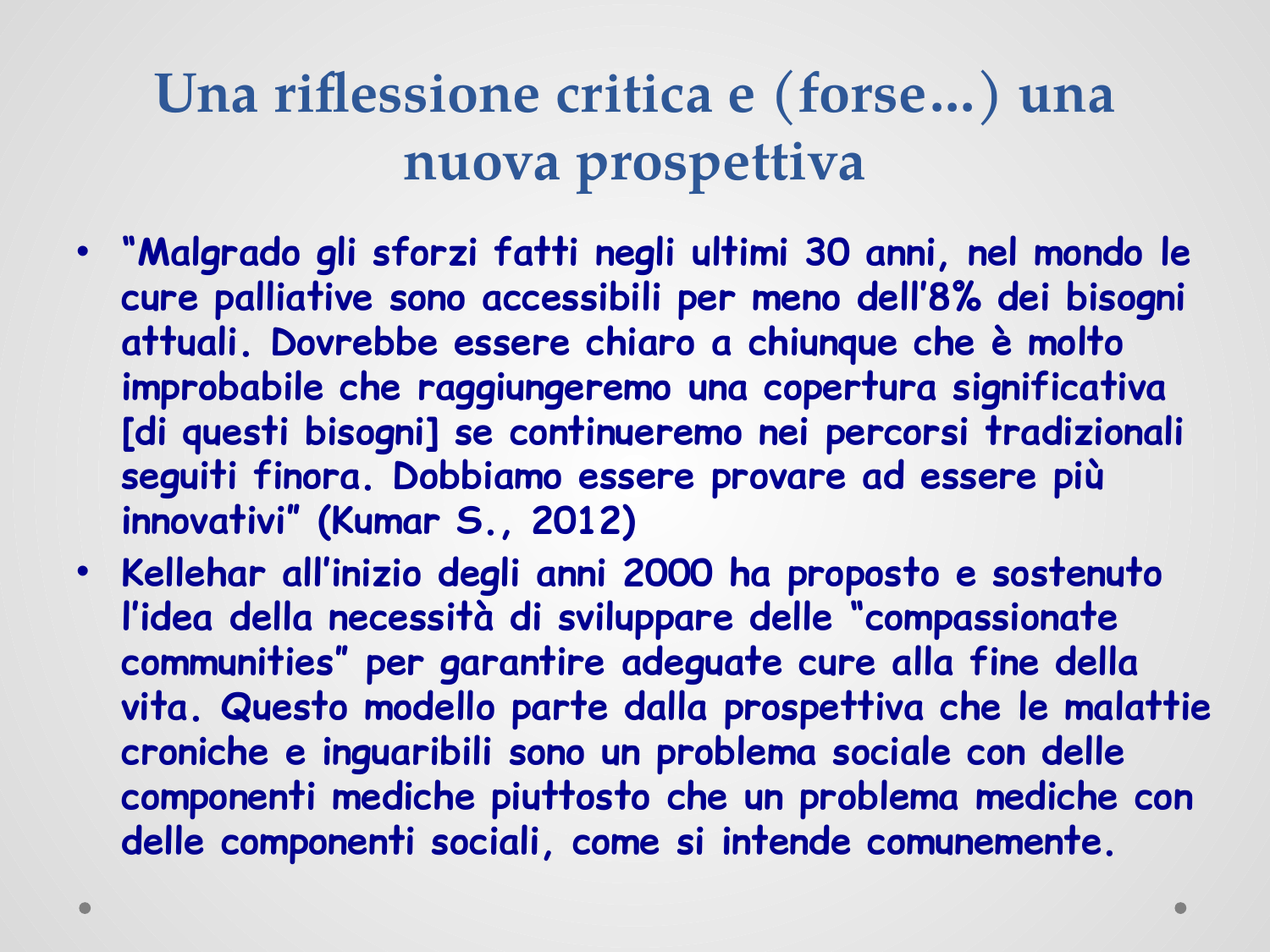

# Una riflessione critica e (forse…) una nuova prospettiva
“Malgrado gli sforzi fatti negli ultimi 30 anni, nel mondo le cure palliative sono accessibili per meno dell’8% dei bisogni attuali. Dovrebbe essere chiaro a chiunque che è molto improbabile che raggiungeremo una copertura significativa [di questi bisogni] se continueremo nei percorsi tradizionali seguiti finora. Dobbiamo essere provare ad essere più innovativi” (Kumar S., 2012)
Kellehar all’inizio degli anni 2000 ha proposto e sostenuto l’idea della necessità di sviluppare delle “compassionate communities” per garantire adeguate cure alla fine della vita. Questo modello parte dalla prospettiva che le malattie croniche e inguaribili sono un problema sociale con delle componenti mediche piuttosto che un problema mediche con delle componenti sociali, come si intende comunemente.